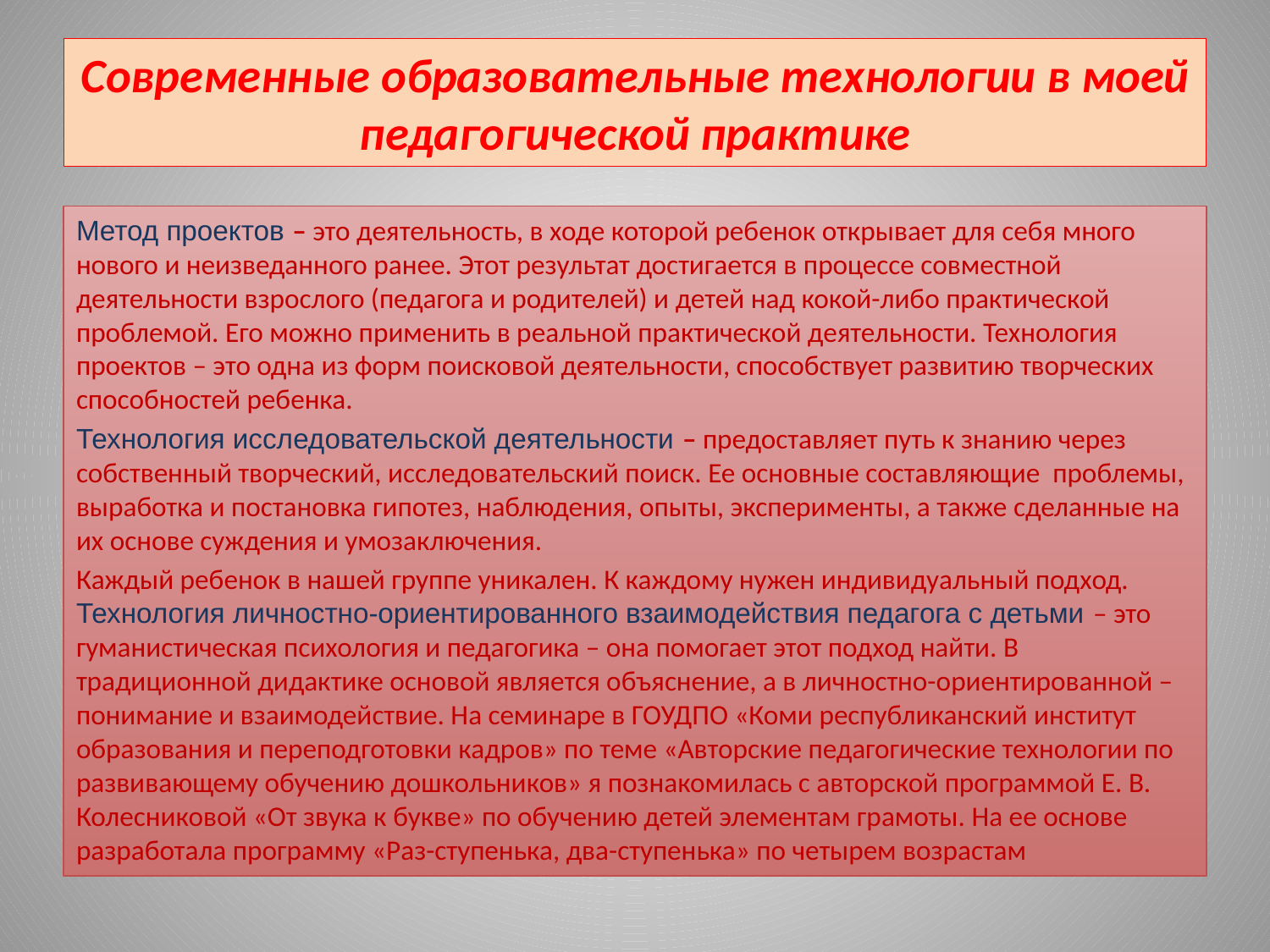

# Современные образовательные технологии в моей педагогической практике
Метод проектов – это деятельность, в ходе которой ребенок открывает для себя много нового и неизведанного ранее. Этот результат достигается в процессе совместной деятельности взрослого (педагога и родителей) и детей над кокой-либо практической проблемой. Его можно применить в реальной практической деятельности. Технология проектов – это одна из форм поисковой деятельности, способствует развитию творческих способностей ребенка.
Технология исследовательской деятельности – предоставляет путь к знанию через собственный творческий, исследовательский поиск. Ее основные составляющие  проблемы, выработка и постановка гипотез, наблюдения, опыты, эксперименты, а также сделанные на их основе суждения и умозаключения.
Каждый ребенок в нашей группе уникален. К каждому нужен индивидуальный подход. Технология личностно-ориентированного взаимодействия педагога с детьми – это гуманистическая психология и педагогика – она помогает этот подход найти. В традиционной дидактике основой является объяснение, а в личностно-ориентированной – понимание и взаимодействие. На семинаре в ГОУДПО «Коми республиканский институт образования и переподготовки кадров» по теме «Авторские педагогические технологии по развивающему обучению дошкольников» я познакомилась с авторской программой Е. В. Колесниковой «От звука к букве» по обучению детей элементам грамоты. На ее основе разработала программу «Раз-ступенька, два-ступенька» по четырем возрастам